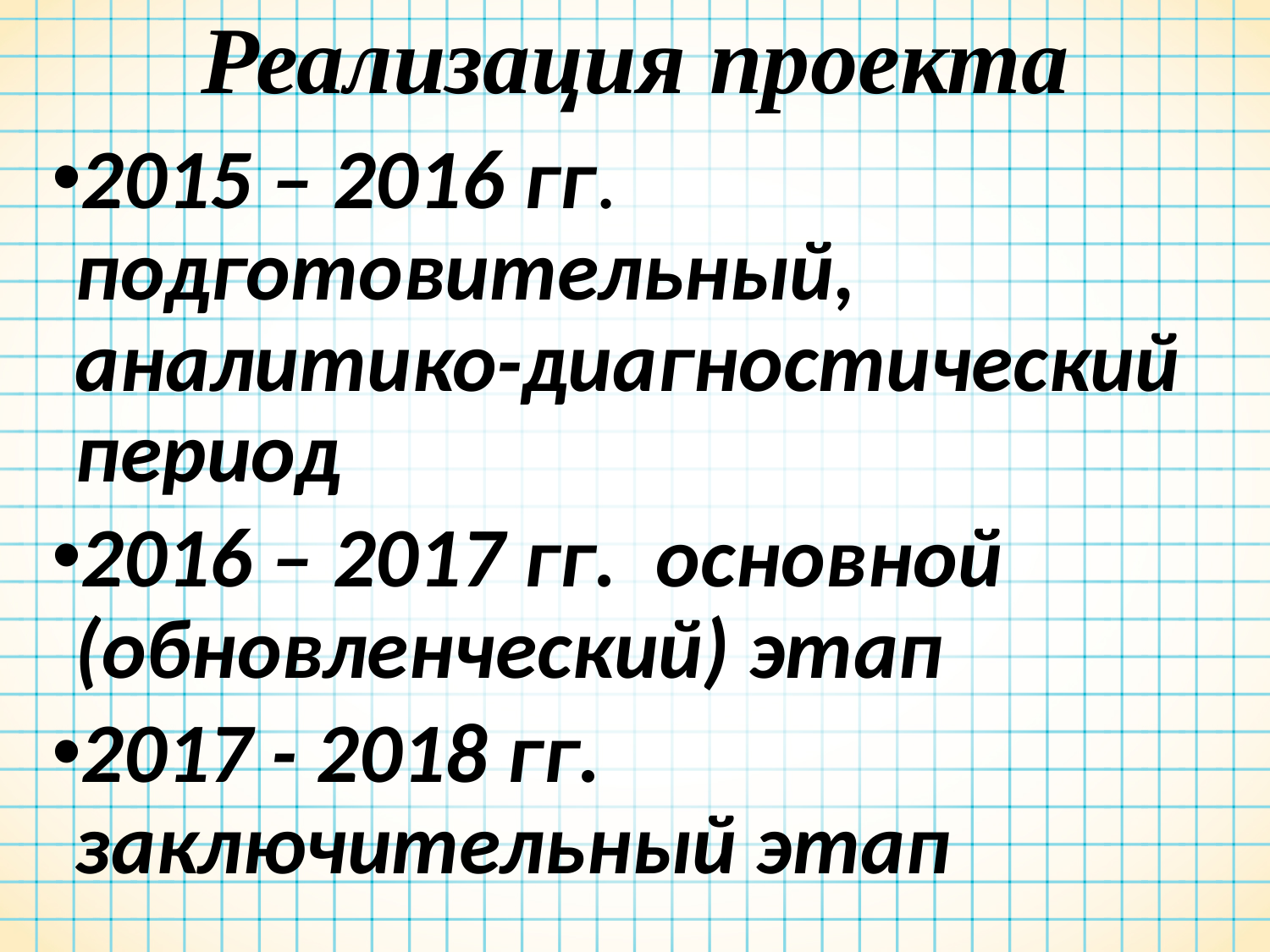

# Реализация проекта
2015 – 2016 гг. подготовительный, аналитико-диагностический период
2016 – 2017 гг.  основной  (обновленческий) этап
2017 - 2018 гг. заключительный этап